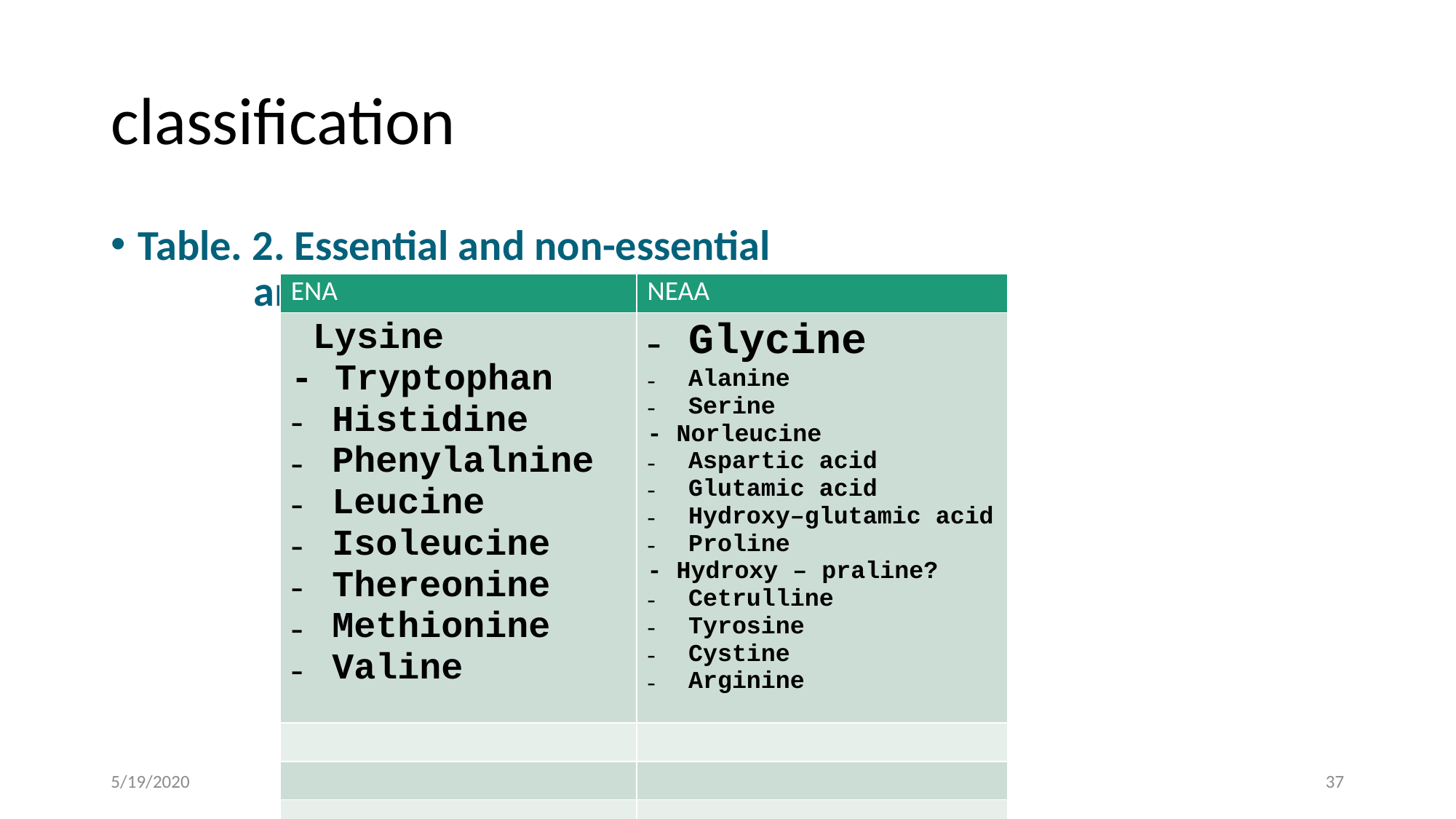

# classification
Table. 2. Essential and non-essential
            amino acids.

| ENA | NEAA |
| --- | --- |
| Lysine - Tryptophan Histidine Phenylalnine Leucine Isoleucine Thereonine Methionine Valine | Glycine Alanine Serine - Norleucine Aspartic acid Glutamic acid Hydroxy–glutamic acid Proline - Hydroxy – praline? Cetrulline Tyrosine Cystine Arginine |
|  |  |
|  |  |
|  |  |
|  |  |
|  |  |
|  |  |
|  |  |
|  |  |
5/19/2020
Ayenew.N (BSc, MPHN)
37